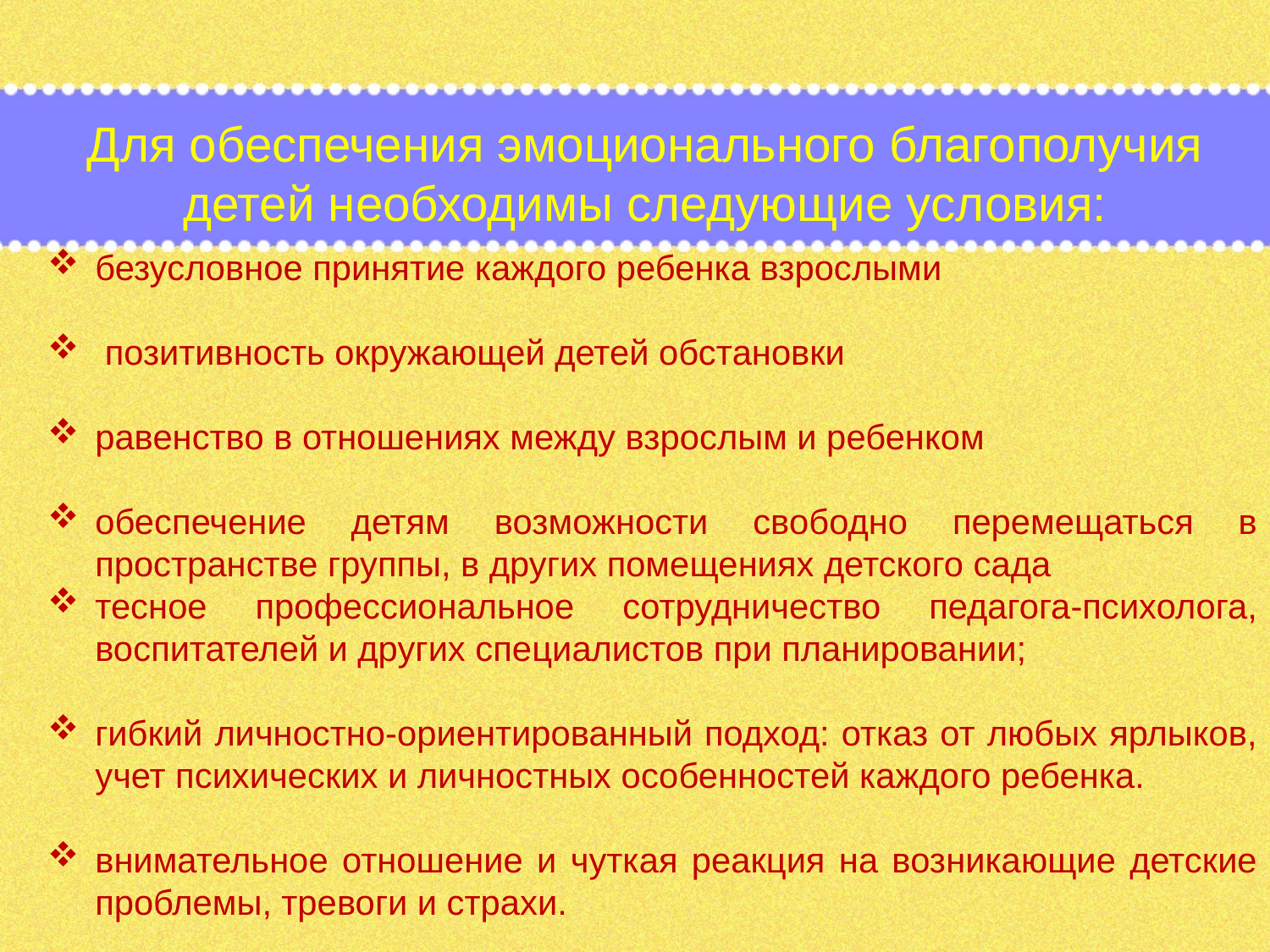

Для обеспечения эмоционального благополучия детей необходимы следующие условия:
безусловное принятие каждого ребенка взрослыми

 позитивность окружающей детей обстановки

равенство в отношениях между взрослым и ребенком

обеспечение детям возможности свободно перемещаться в пространстве группы, в других помещениях детского сада
тесное профессиональное сотрудничество педагога-психолога, воспитателей и других специалистов при планировании;

гибкий личностно-ориентированный подход: отказ от любых ярлыков, учет психических и личностных особенностей каждого ребенка.

внимательное отношение и чуткая реакция на возникающие детские проблемы, тревоги и страхи.